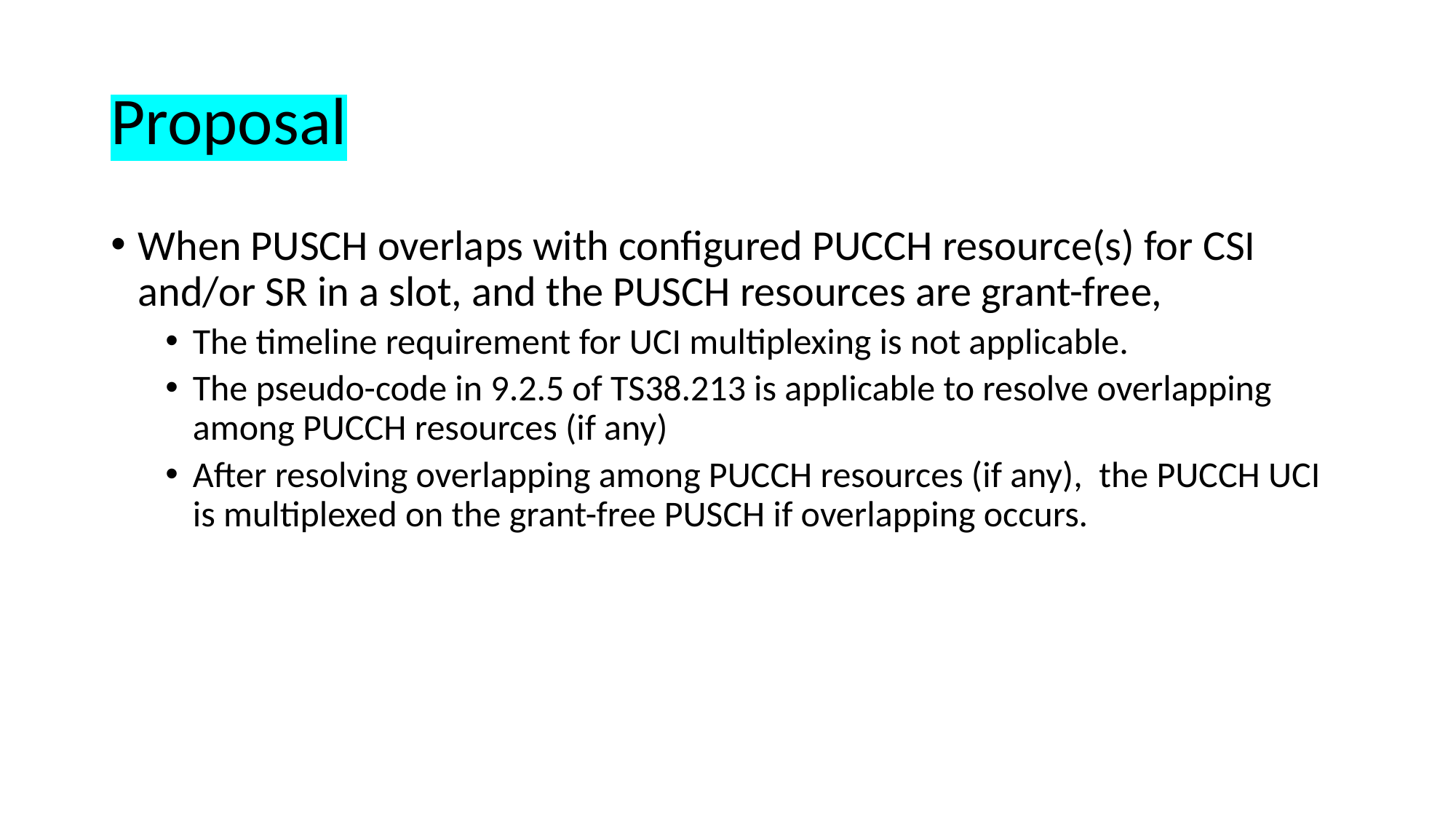

# Proposal
When PUSCH overlaps with configured PUCCH resource(s) for CSI and/or SR in a slot, and the PUSCH resources are grant-free,
The timeline requirement for UCI multiplexing is not applicable.
The pseudo-code in 9.2.5 of TS38.213 is applicable to resolve overlapping among PUCCH resources (if any)
After resolving overlapping among PUCCH resources (if any),  the PUCCH UCI is multiplexed on the grant-free PUSCH if overlapping occurs.